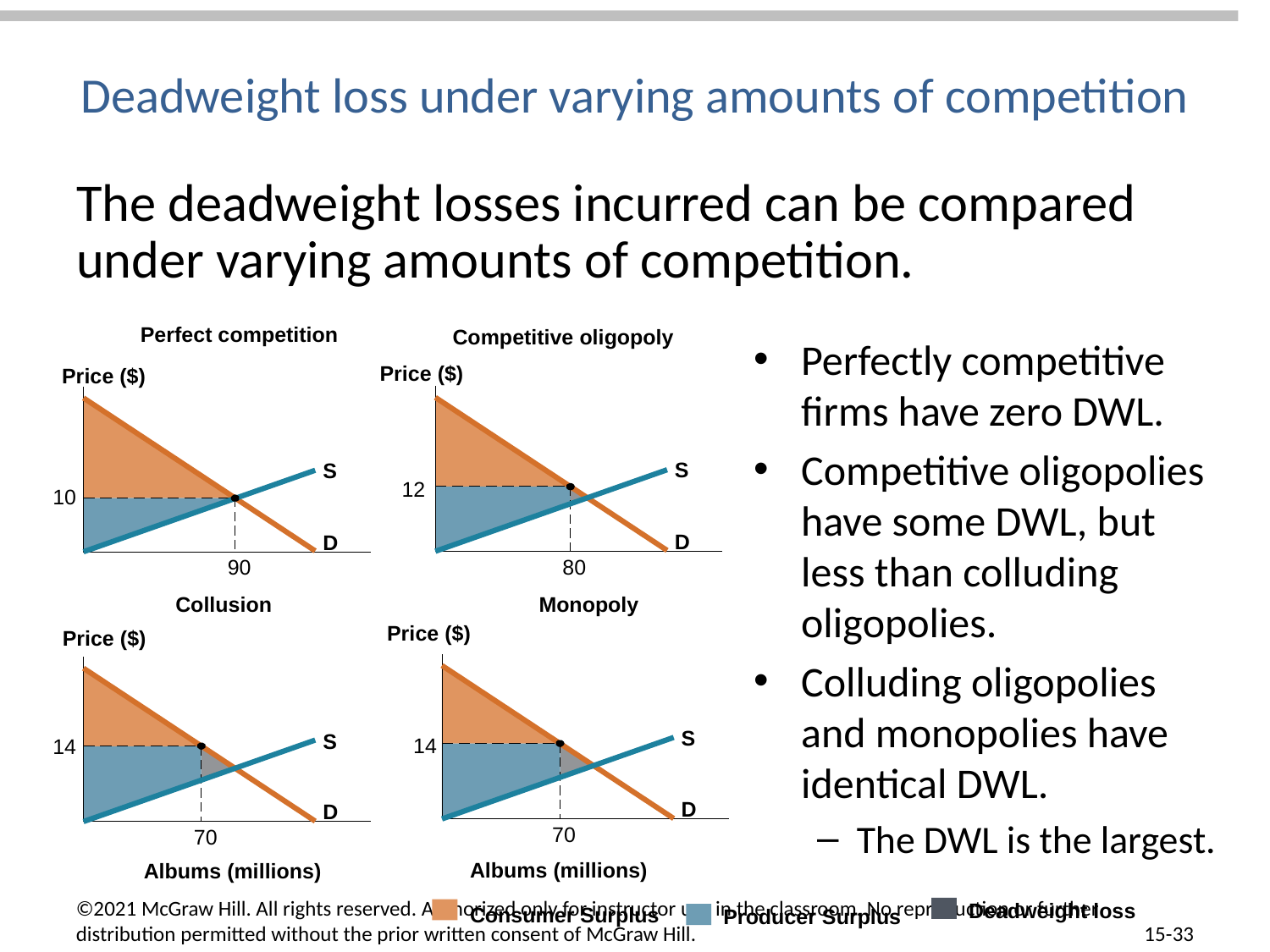

# Deadweight loss under varying amounts of competition
The deadweight losses incurred can be compared under varying amounts of competition.
Perfect competition
Price ($)

S

10

D

90
Competitive oligopoly
Price ($)

S

12

D

80
Perfectly competitive firms have zero DWL.
Competitive oligopolies have some DWL, but less than colluding oligopolies.
Colluding oligopolies and monopolies have identical DWL.
The DWL is the largest.
Monopoly
Price ($)

S
14

D

70
Collusion
Price ($)

S
14

D

70
Albums (millions)
Albums (millions)

Deadweight loss

Consumer Surplus
Producer Surplus